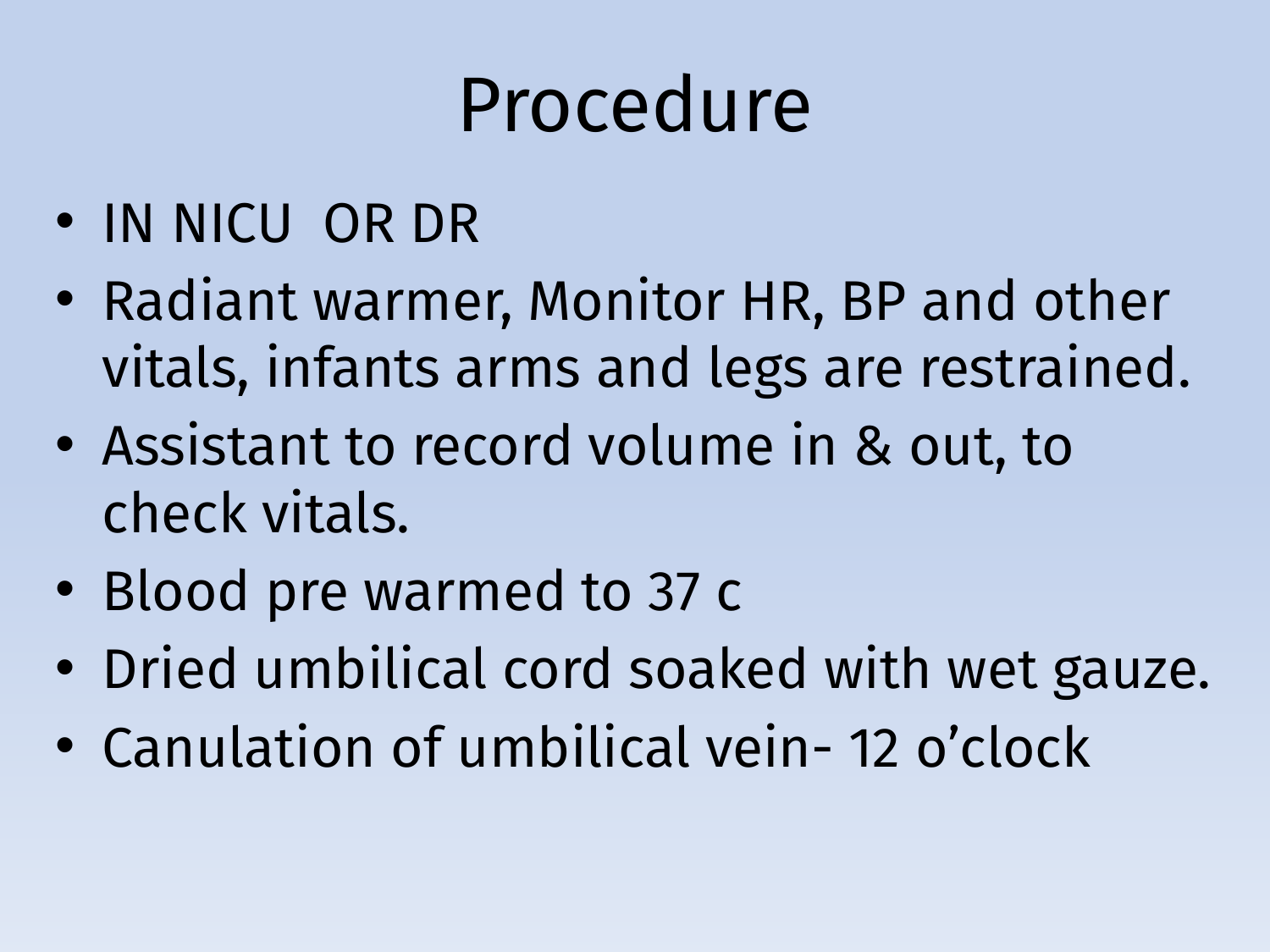

Procedure
IN NICU  OR DR
Radiant warmer, Monitor HR, BP and other vitals, infants arms and legs are restrained.
Assistant to record volume in & out, to check vitals.
Blood pre warmed to 37 c
Dried umbilical cord soaked with wet gauze.
Canulation of umbilical vein- 12 o’clock